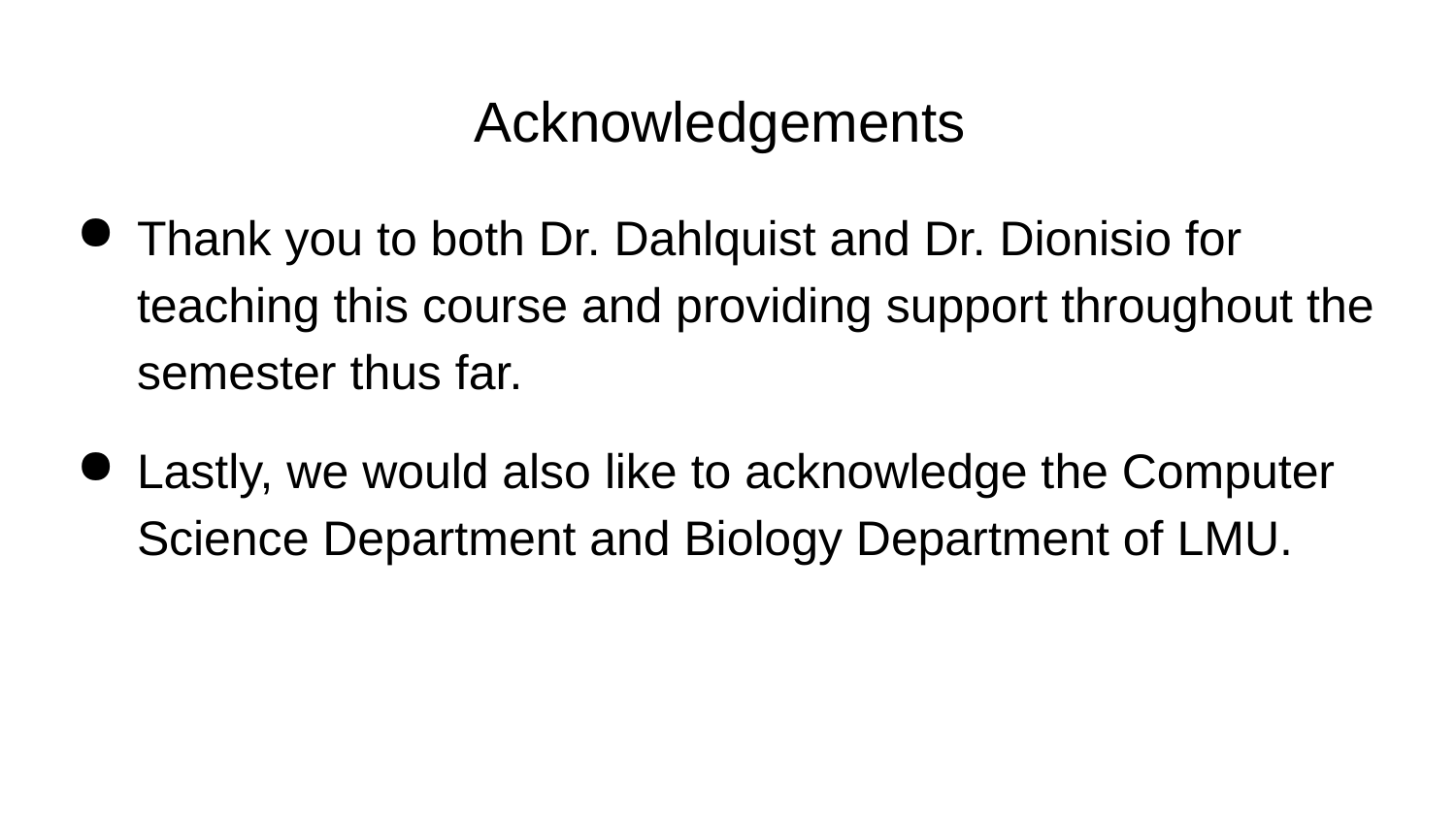

# Acknowledgements
Thank you to both Dr. Dahlquist and Dr. Dionisio for teaching this course and providing support throughout the semester thus far.
Lastly, we would also like to acknowledge the Computer Science Department and Biology Department of LMU.